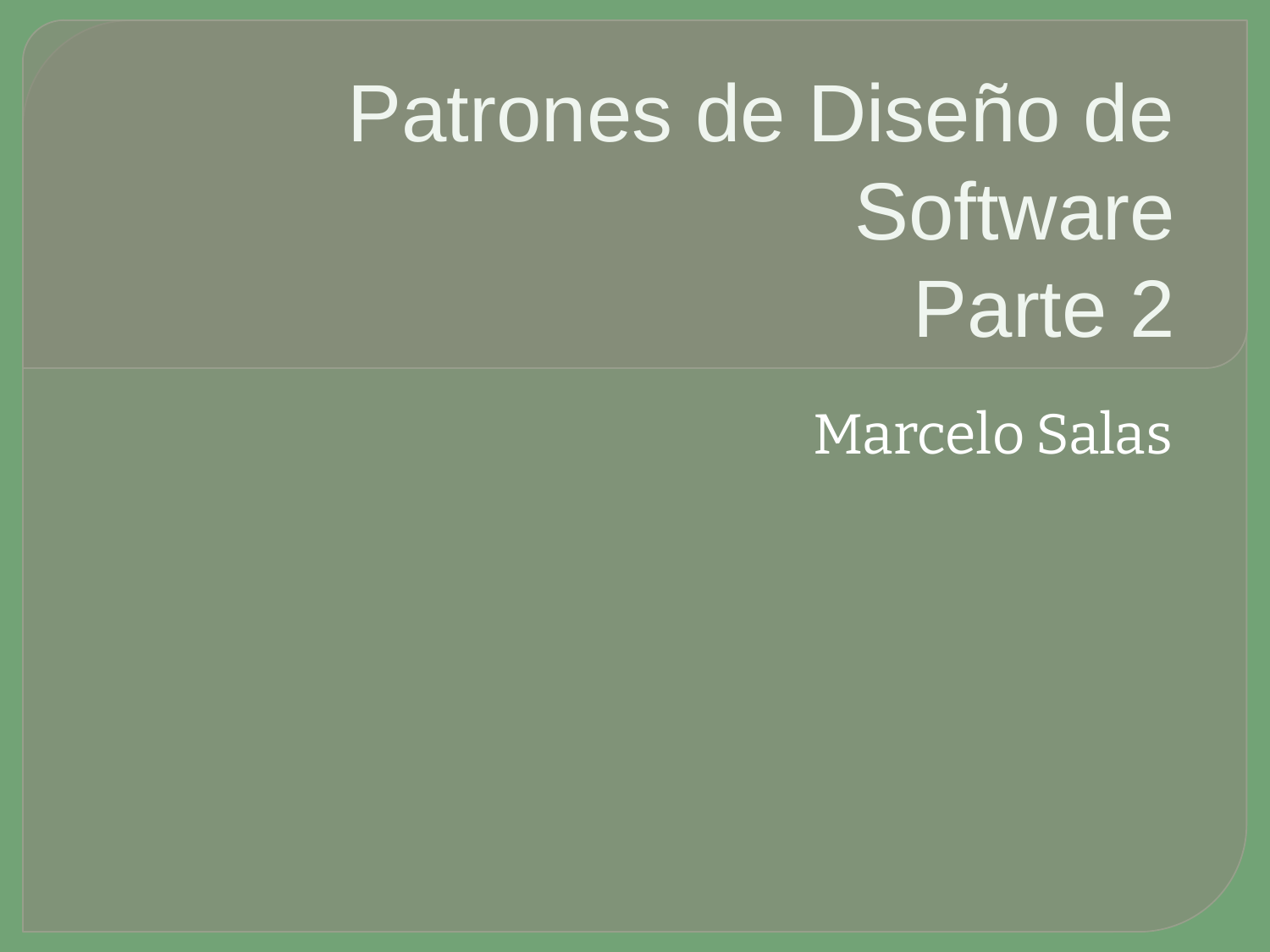

# Patrones de Diseño de Software Parte 2
Marcelo Salas